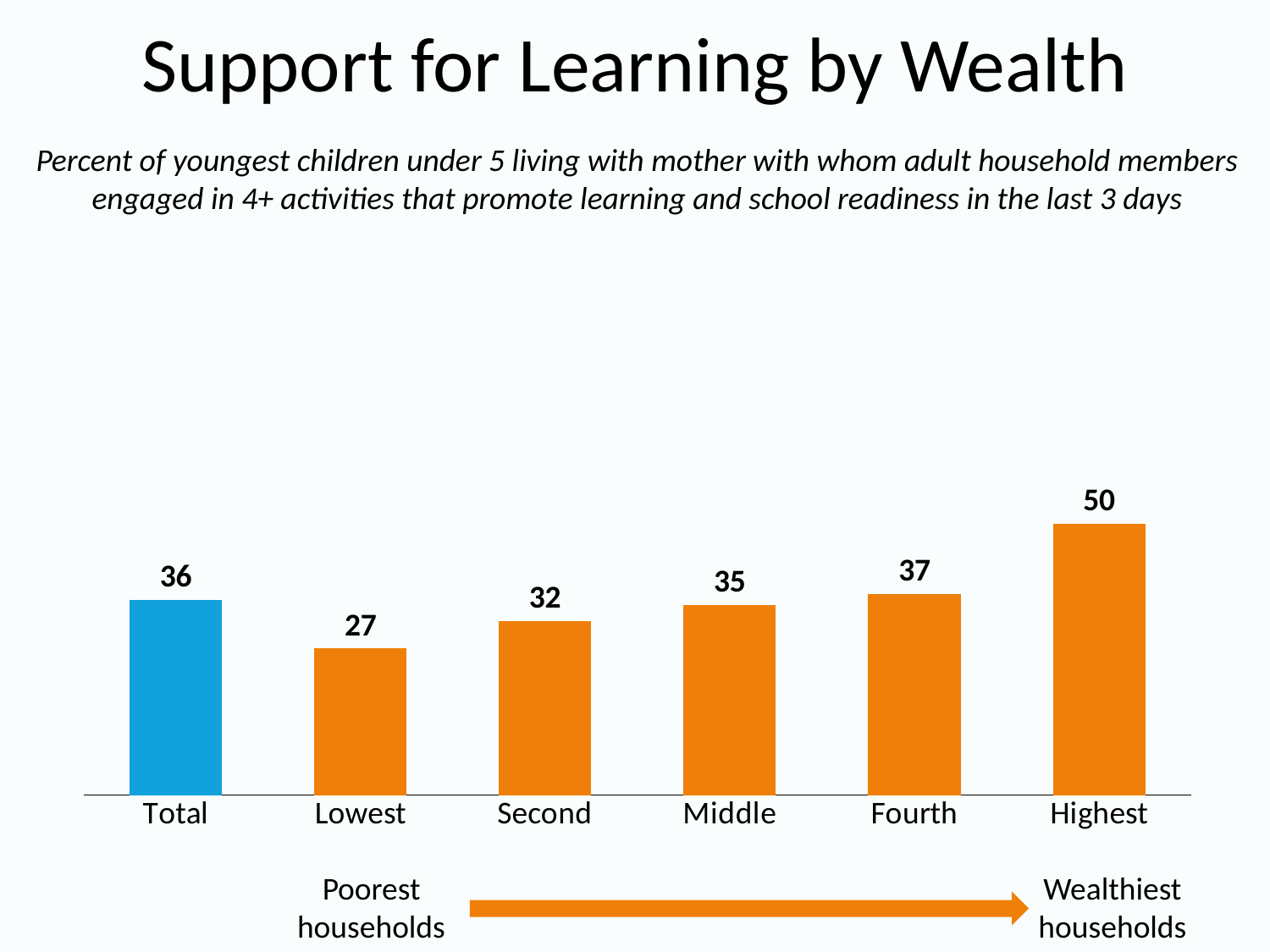

# Support for Learning by Wealth
Percent of youngest children under 5 living with mother with whom adult household members engaged in 4+ activities that promote learning and school readiness in the last 3 days

### Chart

| Category | Series 1 |
|---|---|
| Total | 36.0 |
| Lowest | 27.0 |
| Second | 32.0 |
| Middle | 35.0 |
| Fourth | 37.0 |
| Highest | 50.0 |
Poorest
households
Wealthiest
households